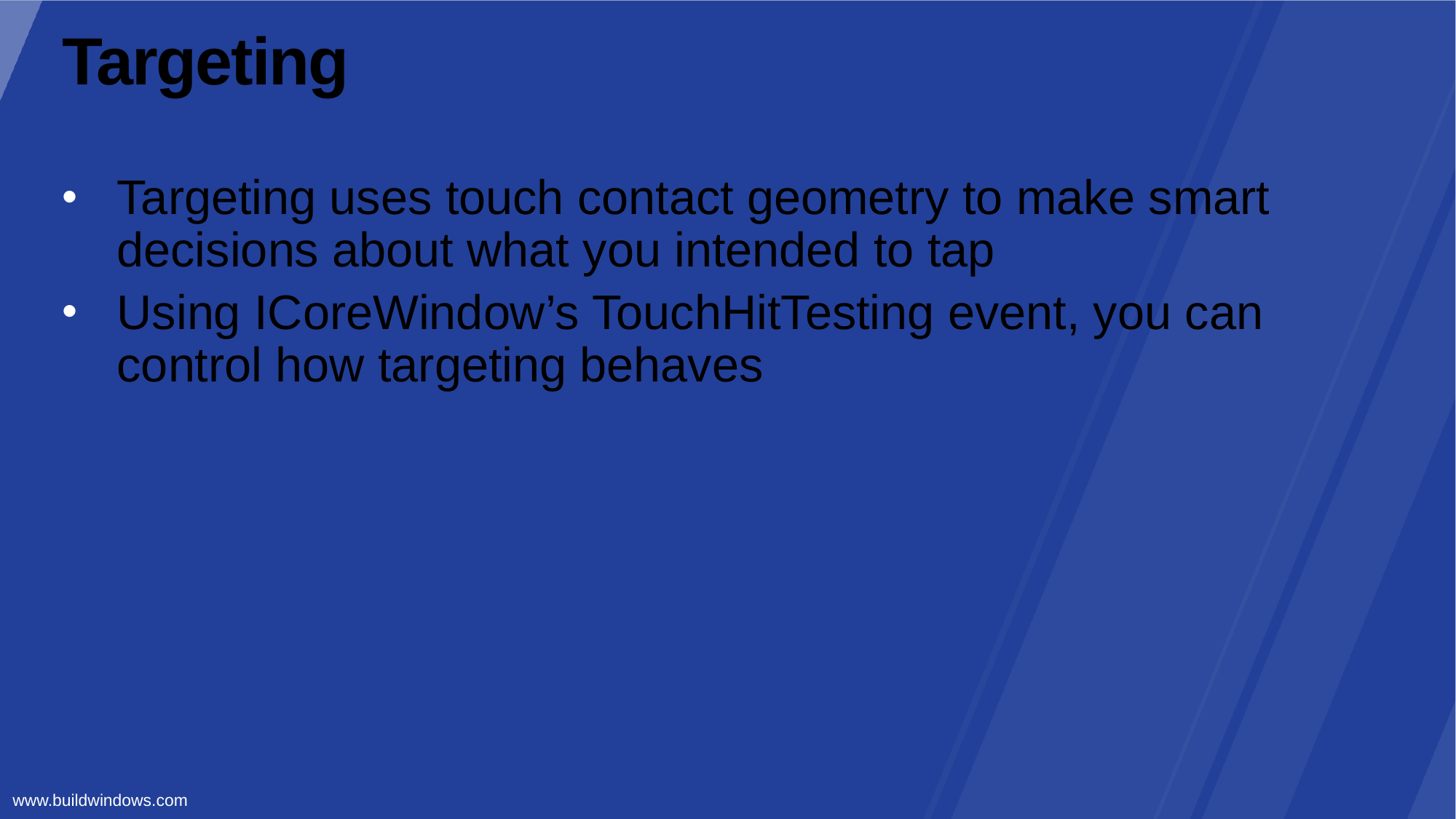

# Targeting
Targeting uses touch contact geometry to make smart decisions about what you intended to tap
Using ICoreWindow’s TouchHitTesting event, you can control how targeting behaves